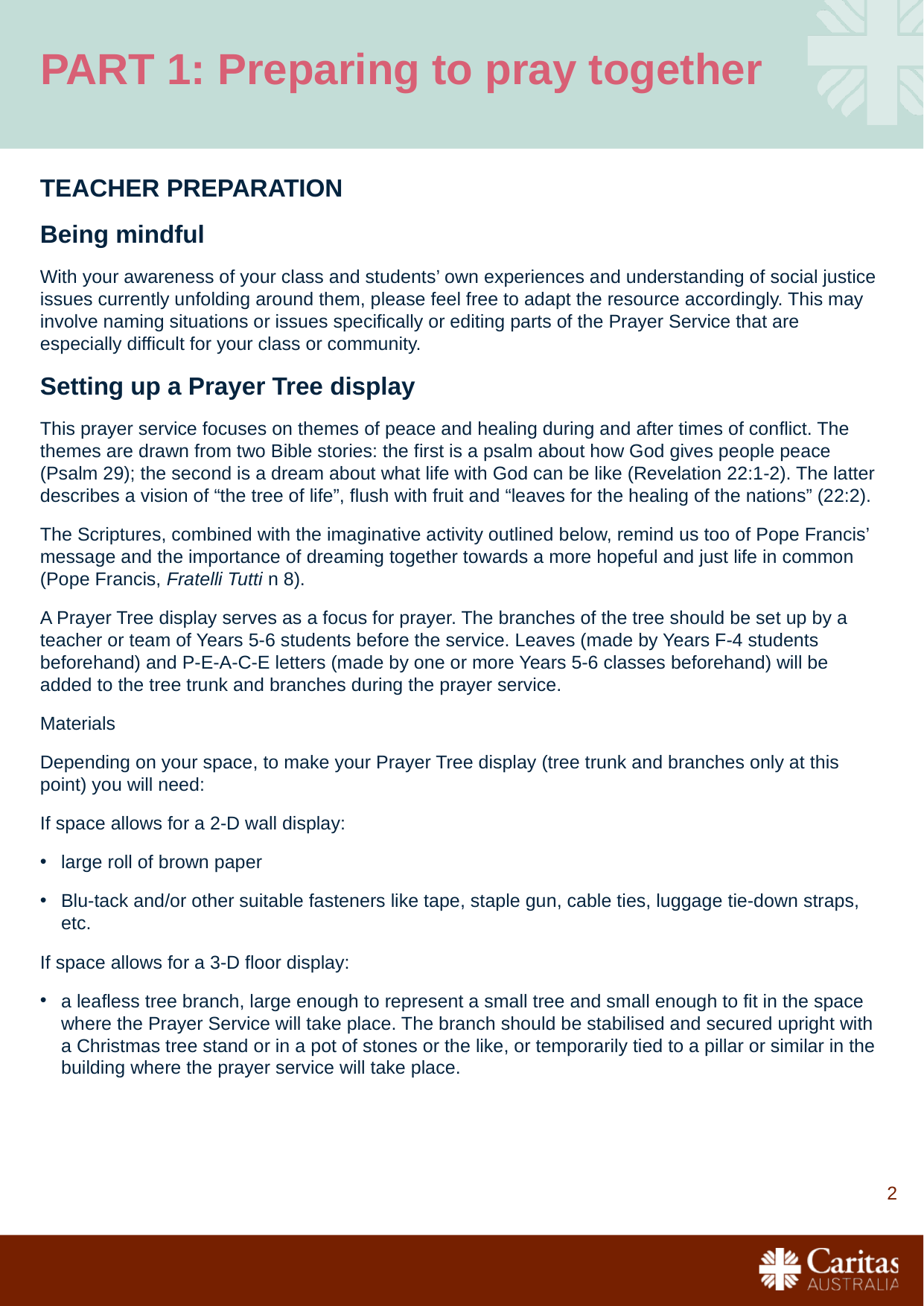

PART 1: Preparing to pray together
TEACHER PREPARATION
Being mindful
With your awareness of your class and students’ own experiences and understanding of social justice issues currently unfolding around them, please feel free to adapt the resource accordingly. This may involve naming situations or issues specifically or editing parts of the Prayer Service that are especially difficult for your class or community.
Setting up a Prayer Tree display
This prayer service focuses on themes of peace and healing during and after times of conflict. The themes are drawn from two Bible stories: the first is a psalm about how God gives people peace (Psalm 29); the second is a dream about what life with God can be like (Revelation 22:1-2). The latter describes a vision of “the tree of life”, flush with fruit and “leaves for the healing of the nations” (22:2).
The Scriptures, combined with the imaginative activity outlined below, remind us too of Pope Francis’ message and the importance of dreaming together towards a more hopeful and just life in common (Pope Francis, Fratelli Tutti n 8).
A Prayer Tree display serves as a focus for prayer. The branches of the tree should be set up by a teacher or team of Years 5-6 students before the service. Leaves (made by Years F-4 students beforehand) and P-E-A-C-E letters (made by one or more Years 5-6 classes beforehand) will be added to the tree trunk and branches during the prayer service.
Materials
Depending on your space, to make your Prayer Tree display (tree trunk and branches only at this point) you will need:
If space allows for a 2-D wall display:
large roll of brown paper
Blu-tack and/or other suitable fasteners like tape, staple gun, cable ties, luggage tie-down straps, etc.
If space allows for a 3-D floor display:
a leafless tree branch, large enough to represent a small tree and small enough to fit in the space where the Prayer Service will take place. The branch should be stabilised and secured upright with a Christmas tree stand or in a pot of stones or the like, or temporarily tied to a pillar or similar in the building where the prayer service will take place.

2